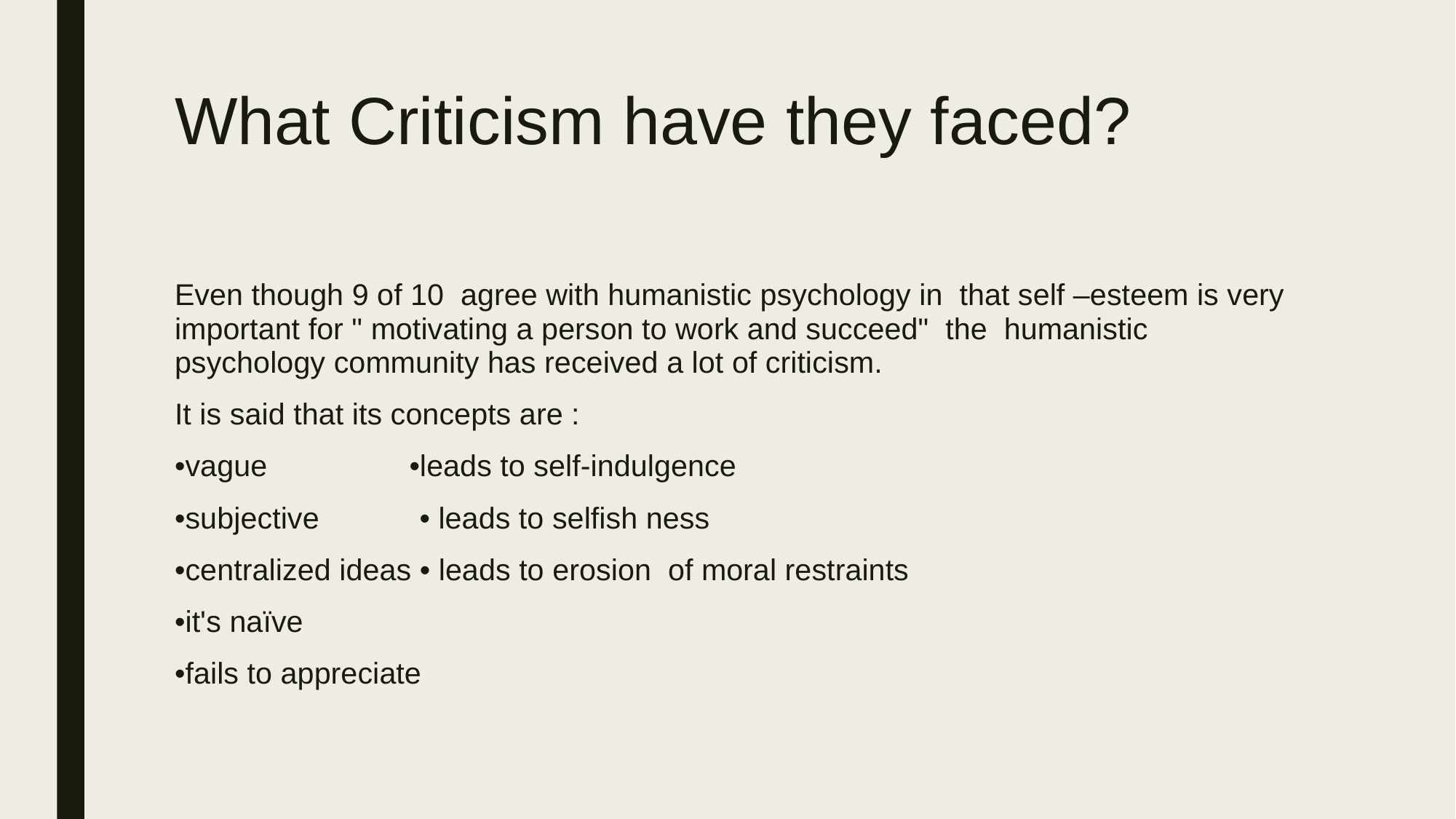

# What Criticism have they faced?
Even though 9 of 10  agree with humanistic psychology in  that self –esteem is very  important for " motivating a person to work and succeed"  the  humanistic psychology community has received a lot of criticism.
It is said that its concepts are :
•vague                 •leads to self-indulgence
•subjective            • leads to selfish ness
•centralized ideas • leads to erosion  of moral restraints
•it's naïve
•fails to appreciate